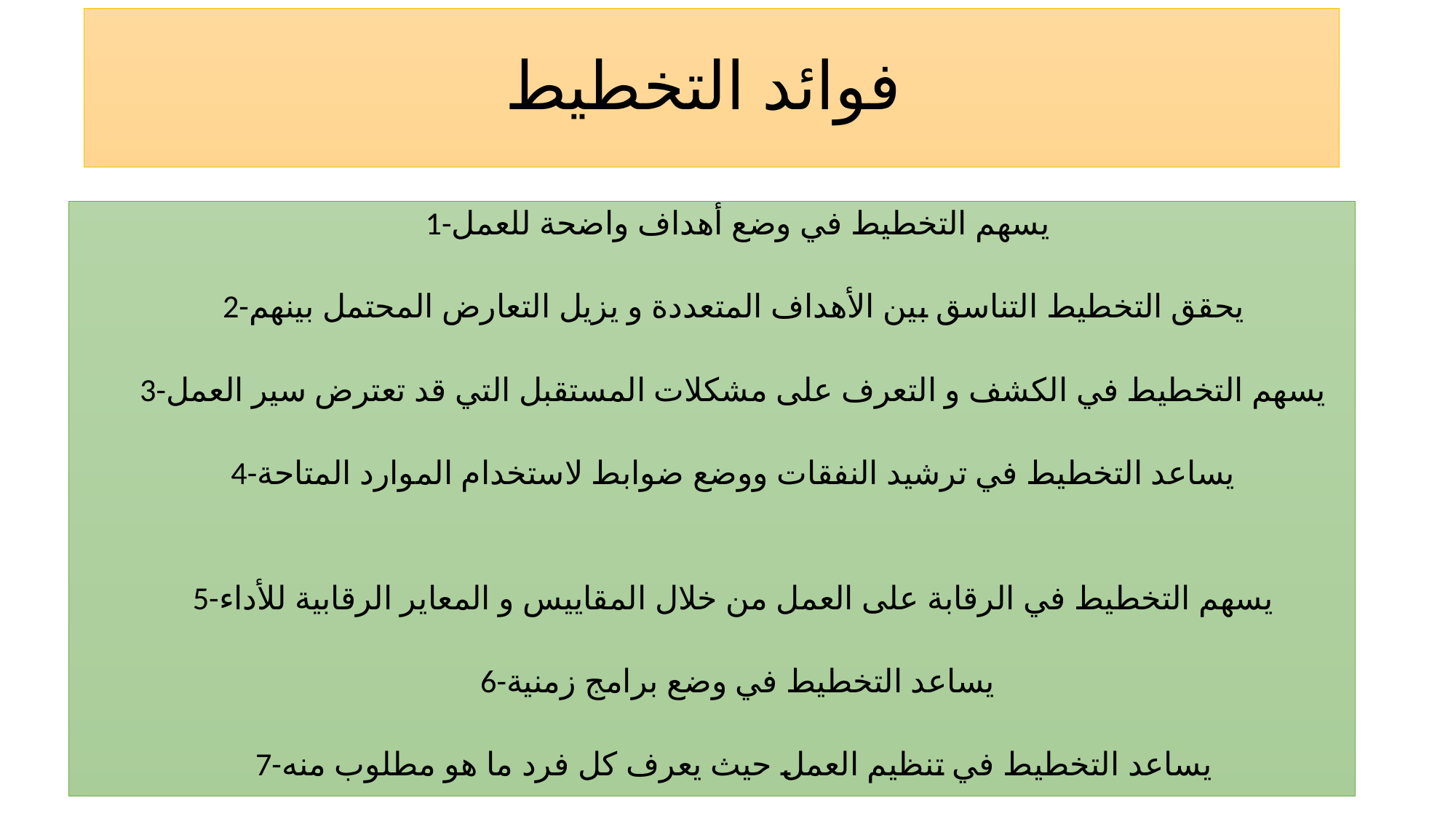

# فوائد التخطيط
1-يسهم التخطيط في وضع أهداف واضحة للعمل

2-يحقق التخطيط التناسق بين الأهداف المتعددة و يزيل التعارض المحتمل بينهم

3-يسهم التخطيط في الكشف و التعرف على مشكلات المستقبل التي قد تعترض سير العمل

4-يساعد التخطيط في ترشيد النفقات ووضع ضوابط لاستخدام الموارد المتاحة

5-يسهم التخطيط في الرقابة على العمل من خلال المقاييس و المعاير الرقابية للأداء

6-يساعد التخطيط في وضع برامج زمنية

7-يساعد التخطيط في تنظيم العمل حيث يعرف كل فرد ما هو مطلوب منه